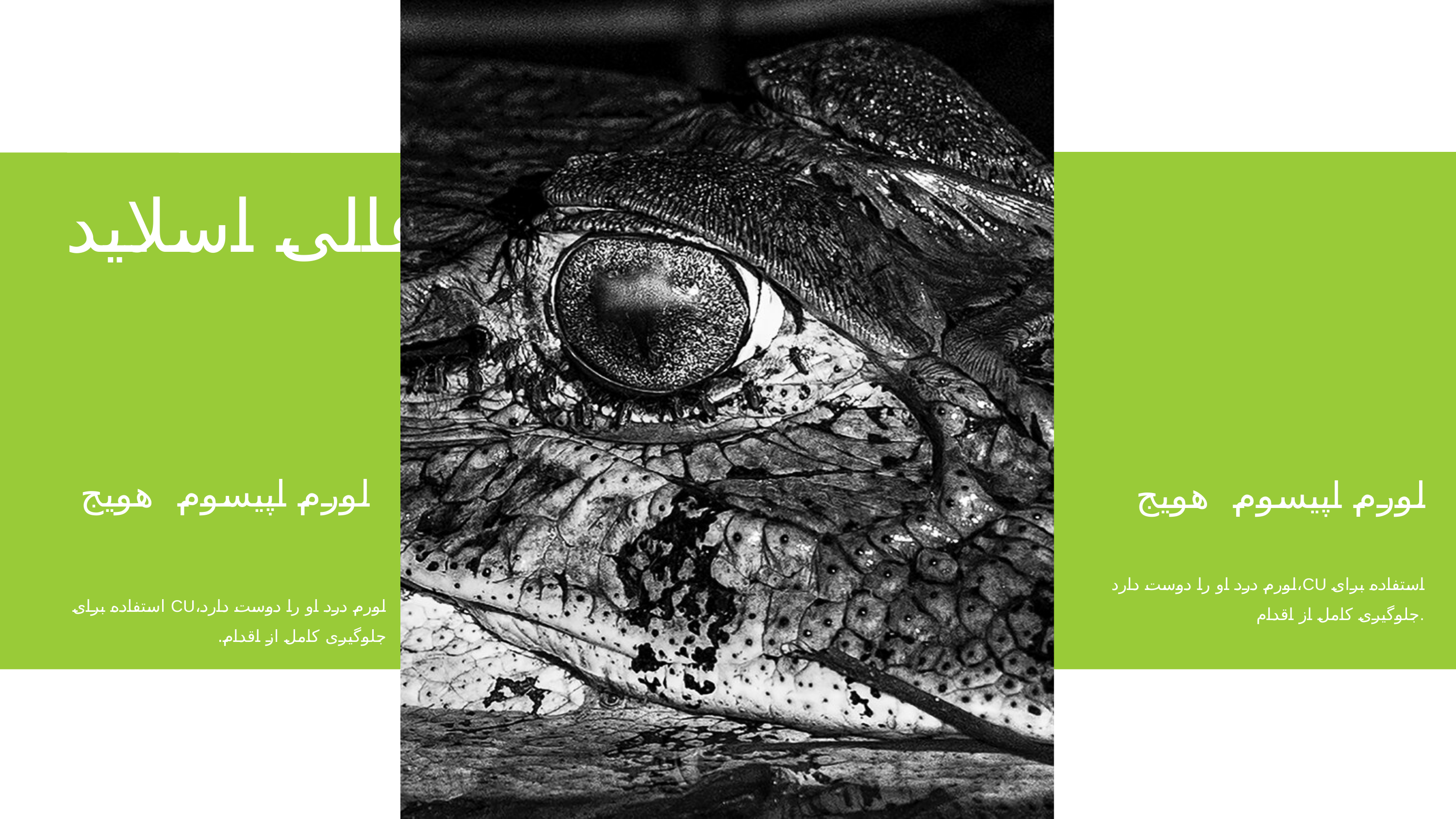

عالی اسلاید
لورم اپیسوم  هویج
لورم اپیسوم  هویج
لورم درد او را دوست دارد،CU استفاده برای جلوگیری کامل از اقدام.
لورم درد او را دوست دارد،CU استفاده برای جلوگیری کامل از اقدام.